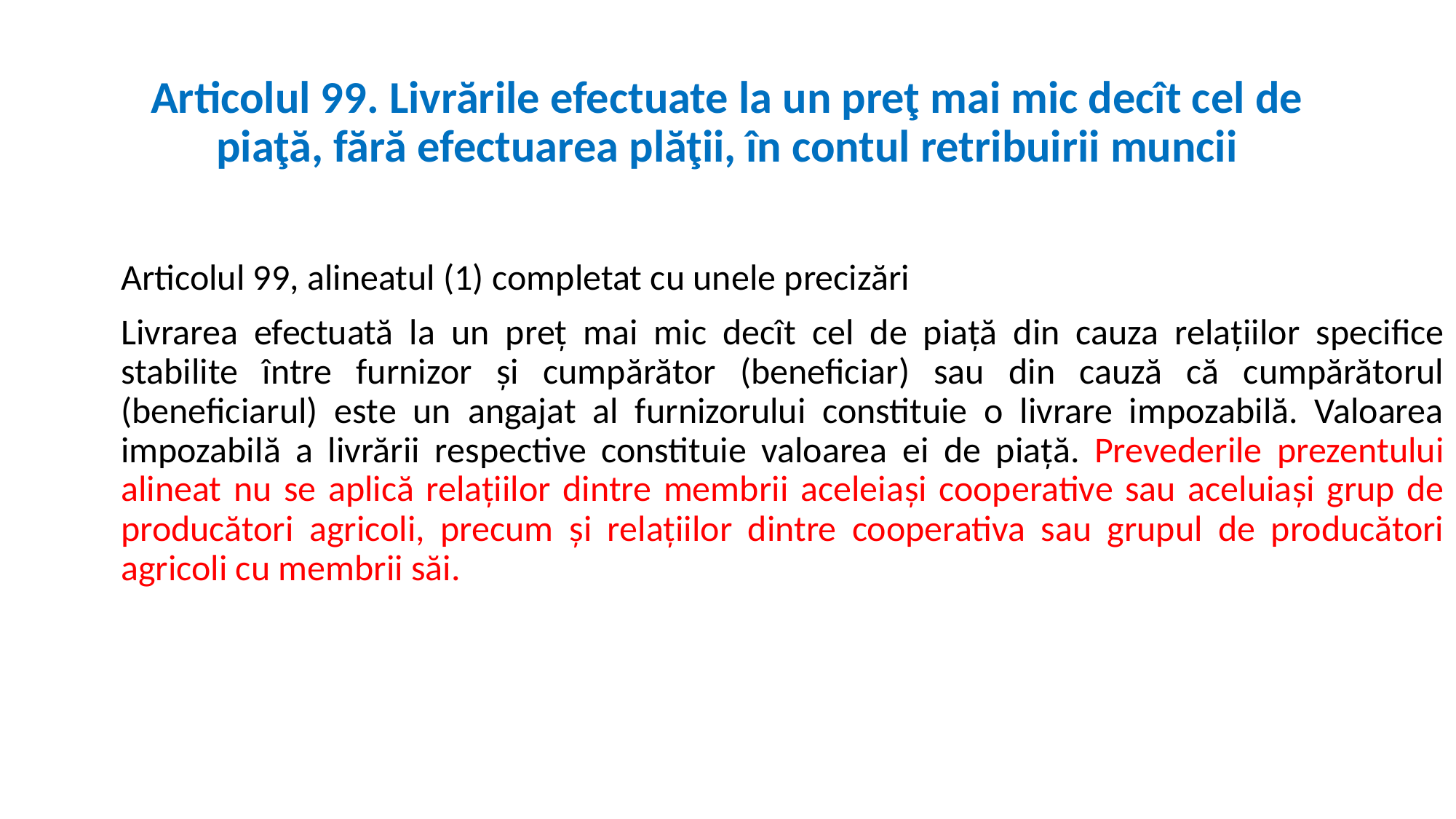

# Articolul 99. Livrările efectuate la un preţ mai mic decît cel de piaţă, fără efectuarea plăţii, în contul retribuirii muncii
Articolul 99, alineatul (1) completat cu unele precizări
Livrarea efectuată la un preţ mai mic decît cel de piaţă din cauza relaţiilor specifice stabilite între furnizor şi cumpărător (beneficiar) sau din cauză că cumpărătorul (beneficiarul) este un angajat al furnizorului constituie o livrare impozabilă. Valoarea impozabilă a livrării respective constituie valoarea ei de piaţă. Prevederile prezentului alineat nu se aplică relațiilor dintre membrii aceleiași cooperative sau aceluiași grup de producători agricoli, precum și relațiilor dintre cooperativa sau grupul de producători agricoli cu membrii săi.